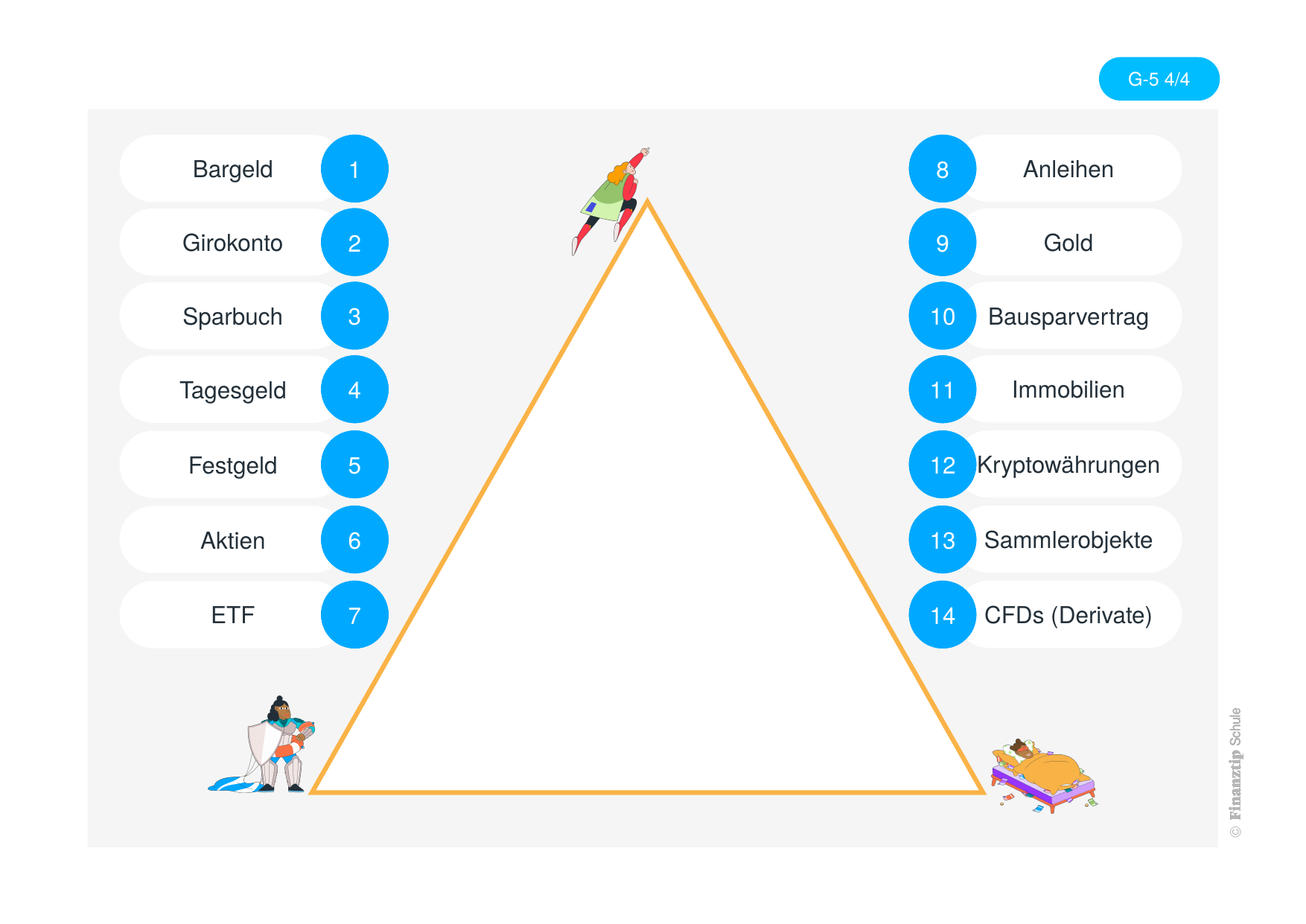

1
8
1
8
2
9
2
9
3
10
3
10
4
11
4
11
5
12
5
12
6
13
6
13
7
14
7
14